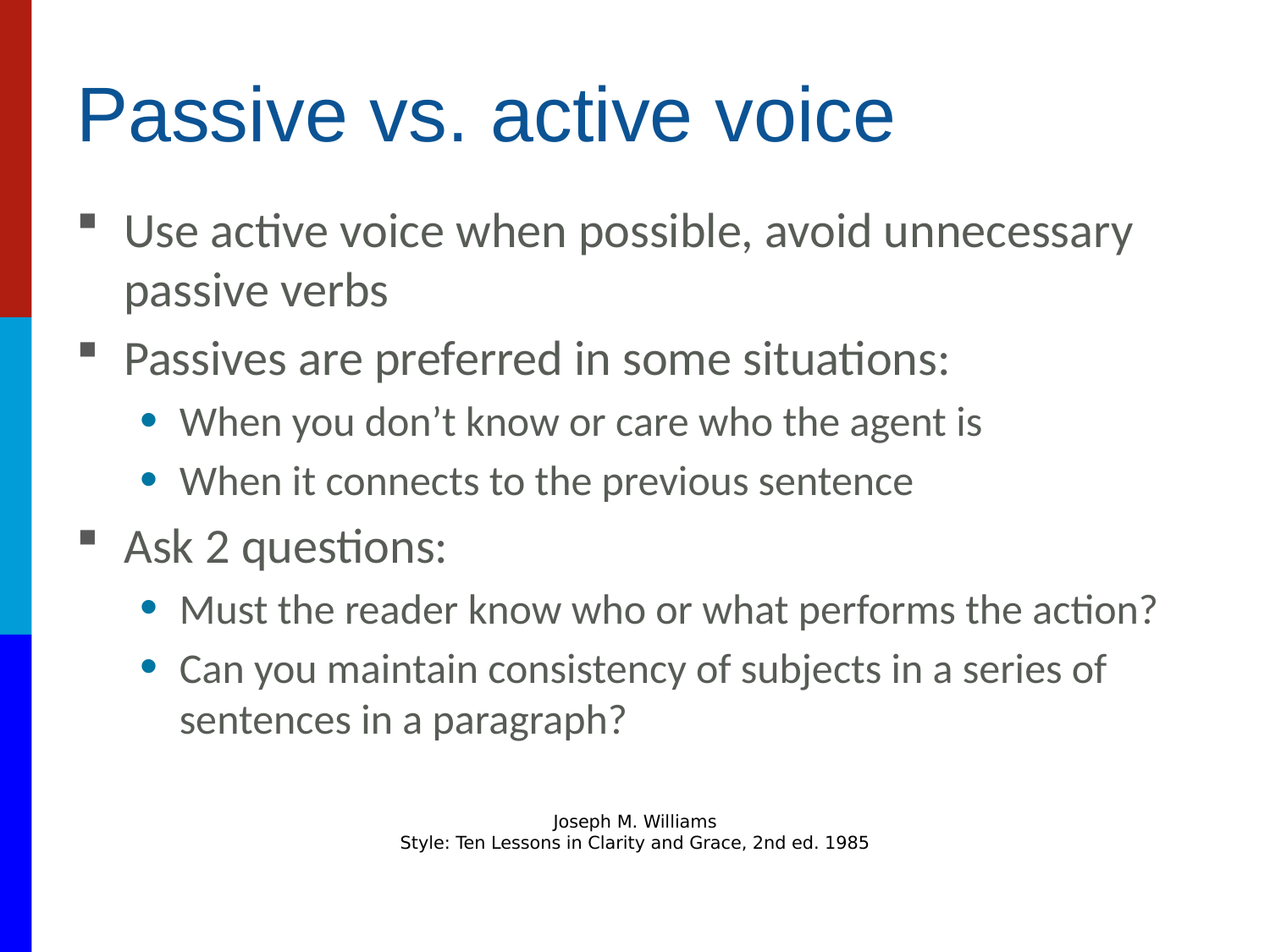

# Passive vs. active voice
Use active voice when possible, avoid unnecessary passive verbs
Passives are preferred in some situations:
When you don’t know or care who the agent is
When it connects to the previous sentence
Ask 2 questions:
Must the reader know who or what performs the action?
Can you maintain consistency of subjects in a series of sentences in a paragraph?
Joseph M. Williams
Style: Ten Lessons in Clarity and Grace, 2nd ed. 1985